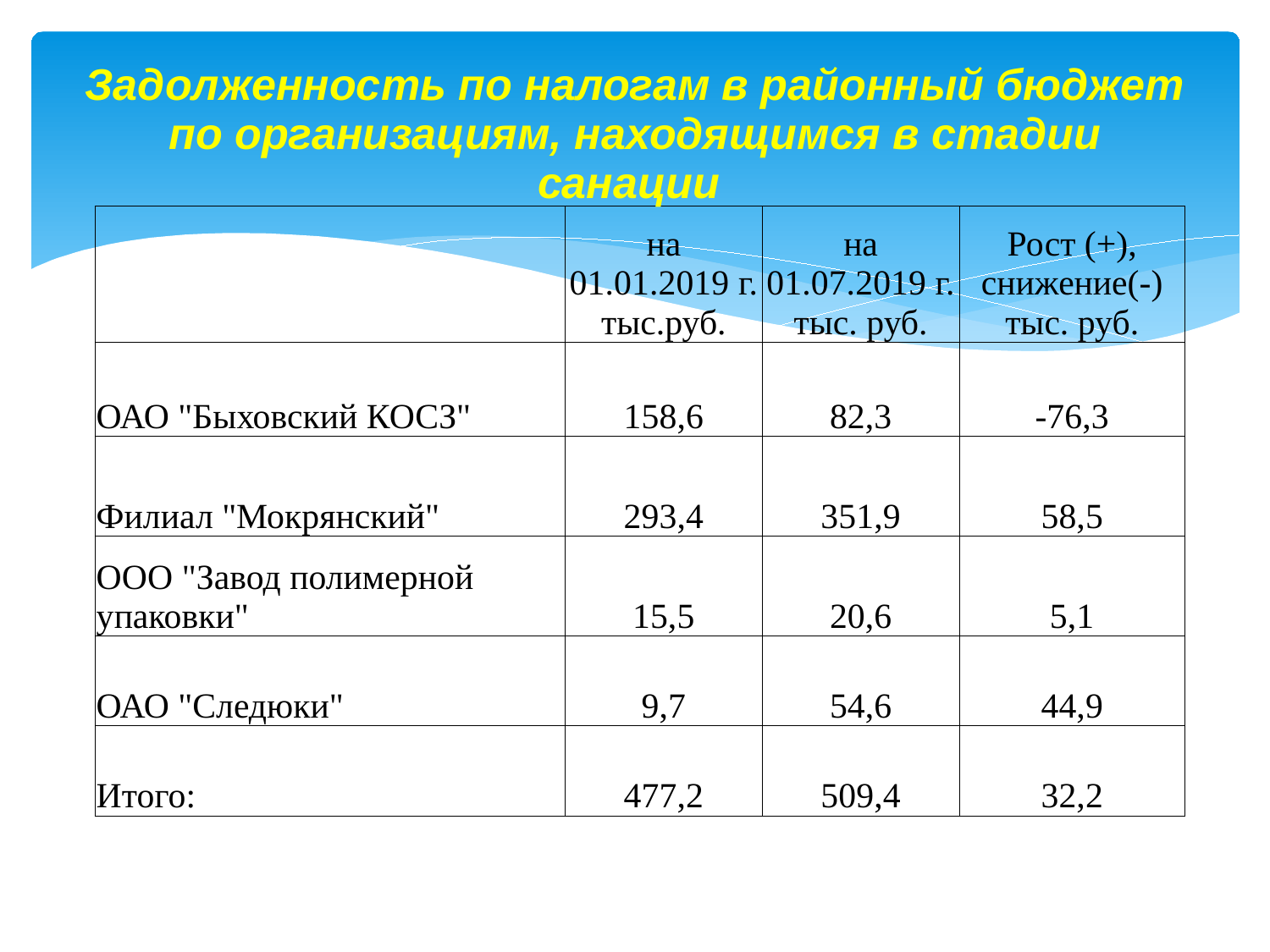

# Задолженность по налогам в районный бюджет по организациям, находящимся в стадии санации
|  | на 01.01.2019 г. тыс.руб. | на 01.07.2019 г. тыс. руб. | Рост (+), снижение(-) тыс. руб. |
| --- | --- | --- | --- |
| ОАО "Быховский КОСЗ" | 158,6 | 82,3 | -76,3 |
| Филиал "Мокрянский" | 293,4 | 351,9 | 58,5 |
| ООО "Завод полимерной упаковки" | 15,5 | 20,6 | 5,1 |
| ОАО "Следюки" | 9,7 | 54,6 | 44,9 |
| Итого: | 477,2 | 509,4 | 32,2 |